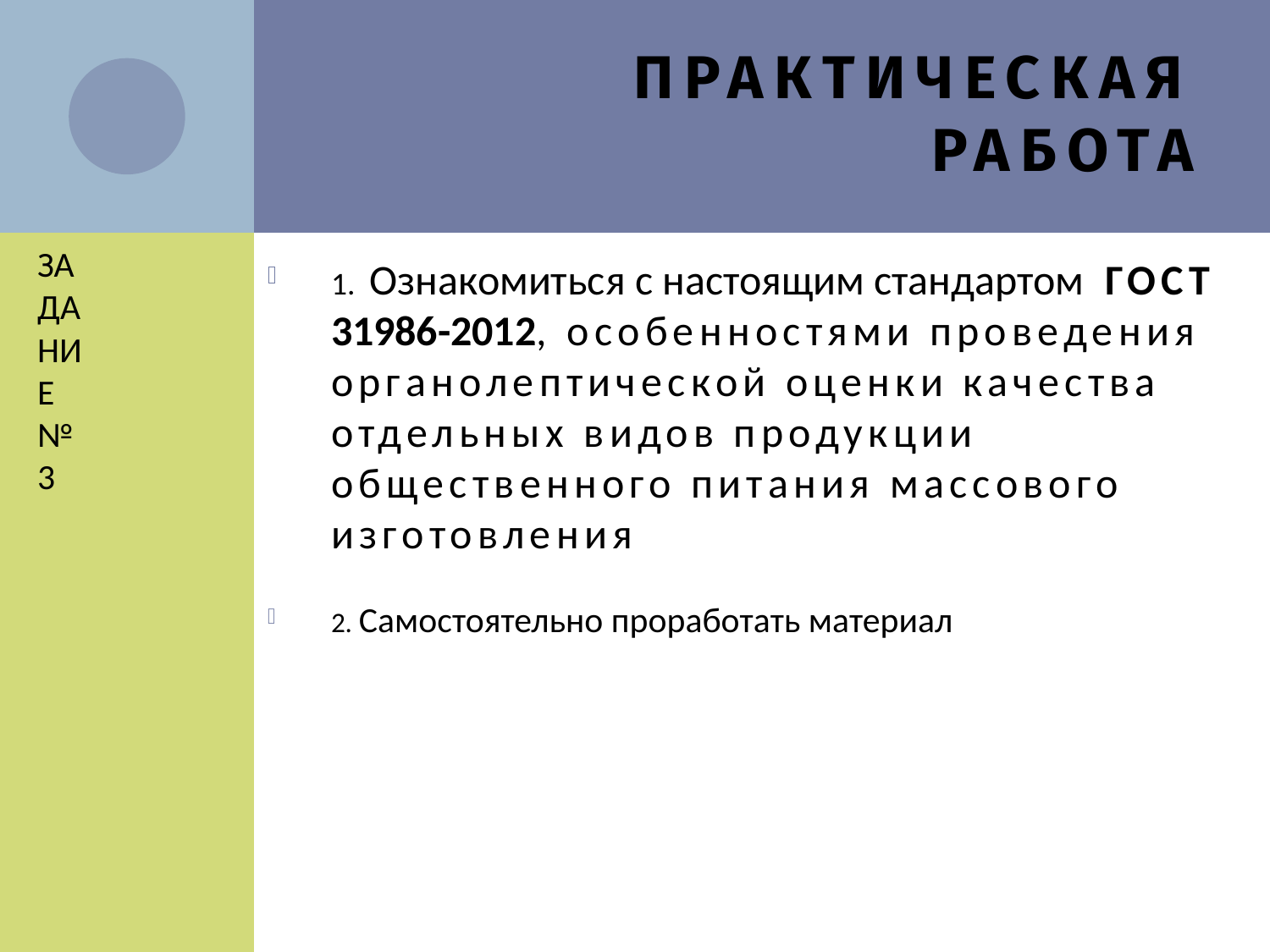

# ПРАКТИЧЕСКАЯ РАБОТА
ЗАДАНИЕ №3
1.  Ознакомиться с настоящим стандартом ГОСТ 31986-2012, особенностями проведения органолептической оценки качества отдельных видов продукции общественного питания массового изготовления
2. Самостоятельно проработать материал